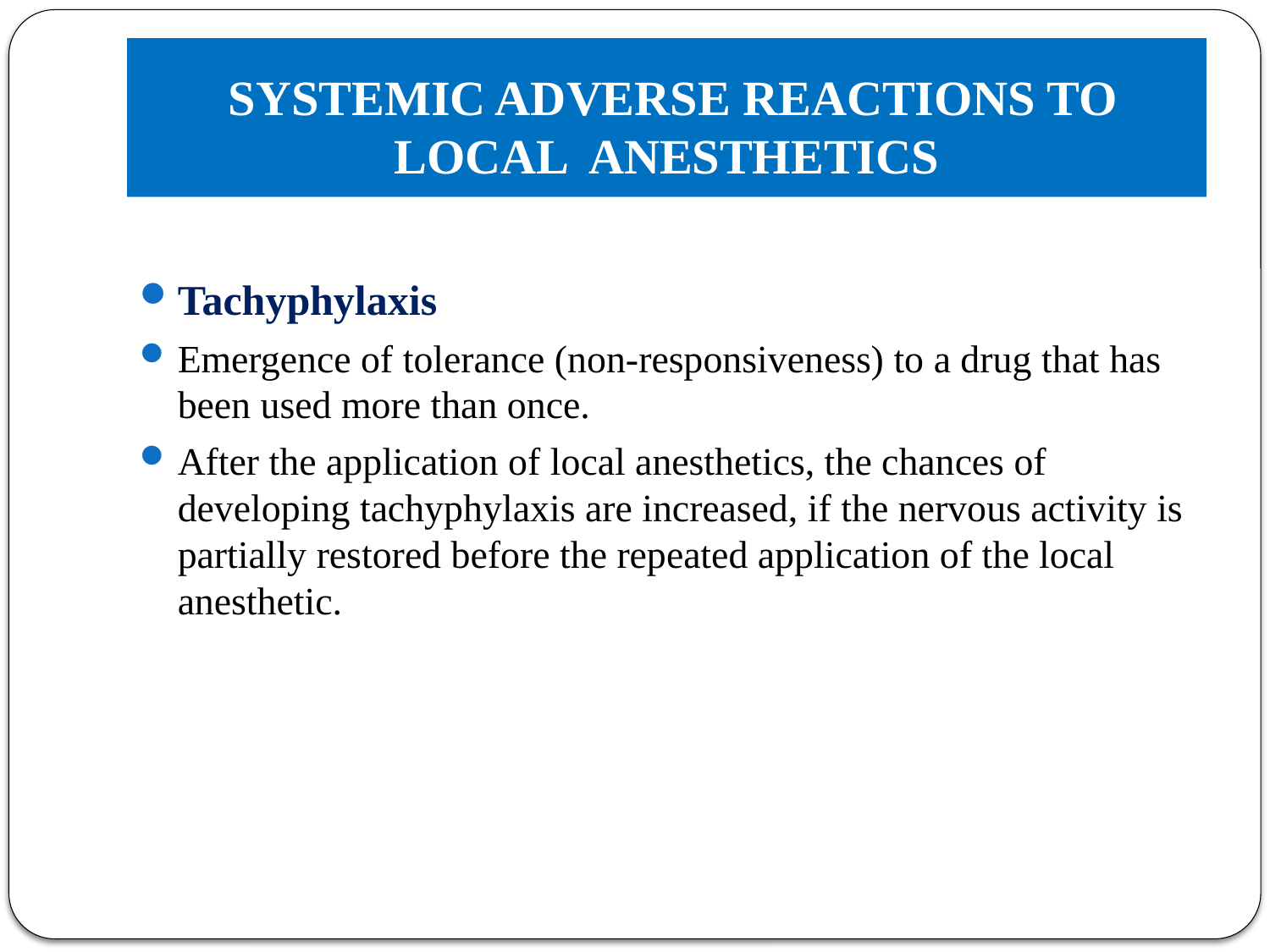

# SYSTEMIC ADVERSE REACTIONS TO LOCAL  ANESTHETICS

Tachyphylaxis
Emergence of tolerance (non-responsiveness) to a drug that has been used more than once.
After the application of local anesthetics, the chances of developing tachyphylaxis are increased, if the nervous activity is partially restored before the repeated application of the local anesthetic.